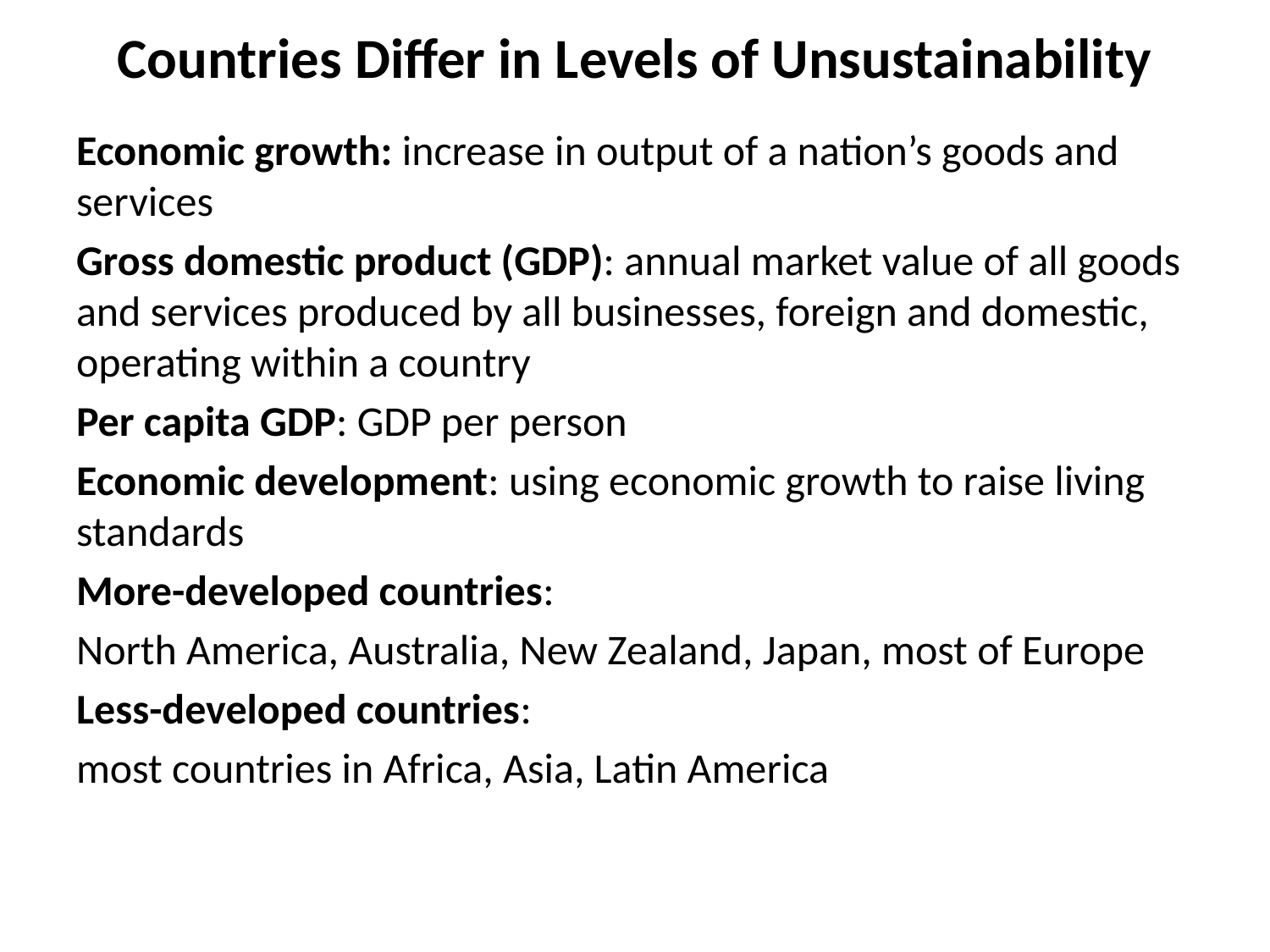

Countries Differ in Levels of Unsustainability
Economic growth: increase in output of a nation’s goods and services
Gross domestic product (GDP): annual market value of all goods and services produced by all businesses, foreign and domestic, operating within a country
Per capita GDP: GDP per person
Economic development: using economic growth to raise living standards
More-developed countries:
North America, Australia, New Zealand, Japan, most of Europe
Less-developed countries:
most countries in Africa, Asia, Latin America